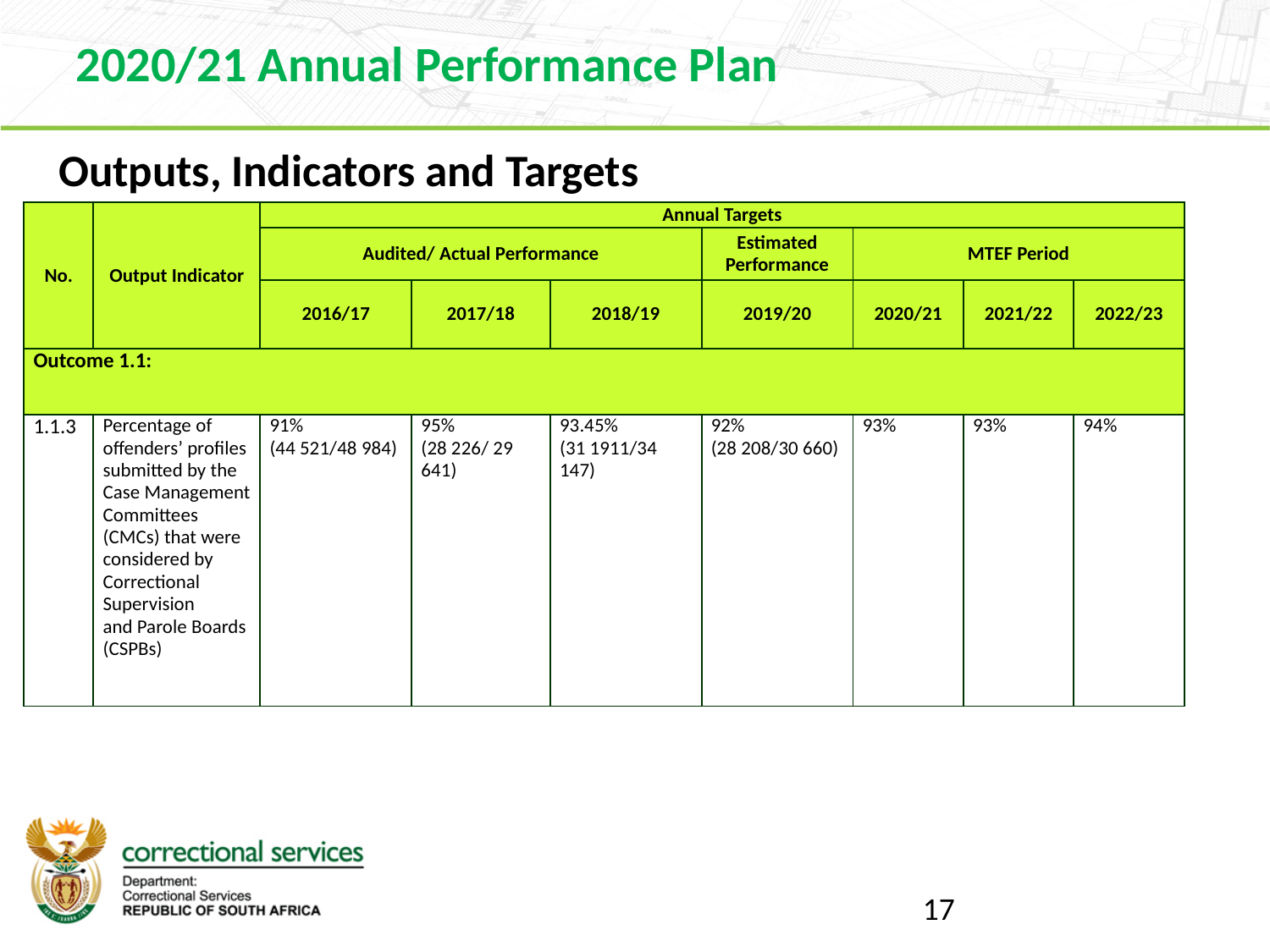

2020/21 Annual Performance Plan
Outputs, Indicators and Targets
| No. | Output Indicator | Annual Targets |  |  |  |  |  |  |
| --- | --- | --- | --- | --- | --- | --- | --- | --- |
|  |  | Audited/ Actual Performance |  |  | Estimated Performance | MTEF Period |  |  |
|  |  | 2016/17 | 2017/18 | 2018/19 | 2019/20 | 2020/21 | 2021/22 | 2022/23 |
| Outcome 1.1: |  |  |  |  |  |  |  |  |
| 1.1.3 | Percentage of offenders’ profiles submitted by the Case Management Committees (CMCs) that were considered by Correctional Supervision and Parole Boards (CSPBs) | 91% (44 521/48 984) | 95% (28 226/ 29 641) | 93.45% (31 1911/34 147) | 92% (28 208/30 660) | 93% | 93% | 94% |
17